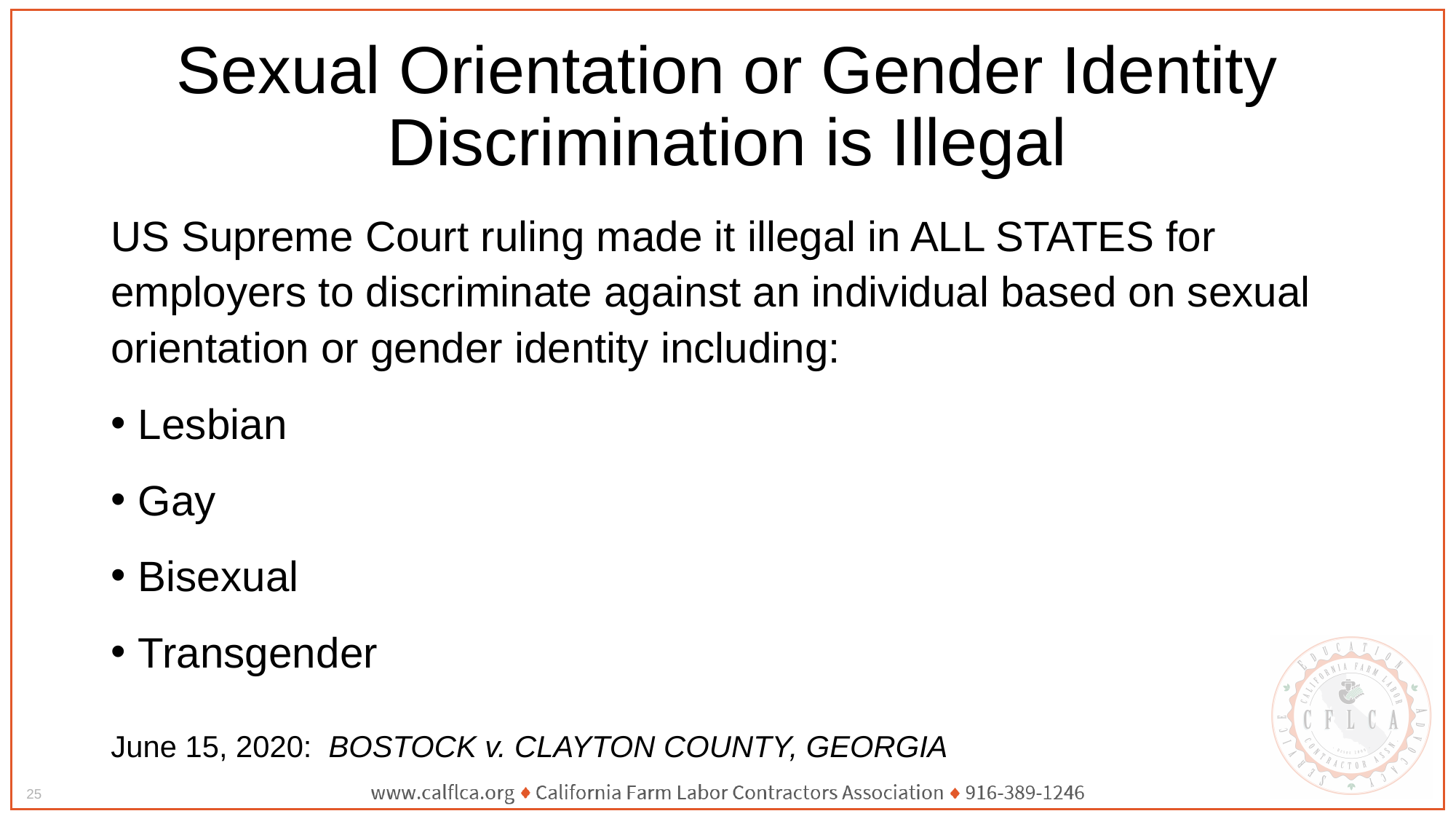

# Sexual Orientation or Gender Identity Discrimination is Illegal
US Supreme Court ruling made it illegal in ALL STATES for employers to discriminate against an individual based on sexual orientation or gender identity including:
Lesbian
Gay
Bisexual
Transgender

June 15, 2020:  BOSTOCK v. CLAYTON COUNTY, GEORGIA
25